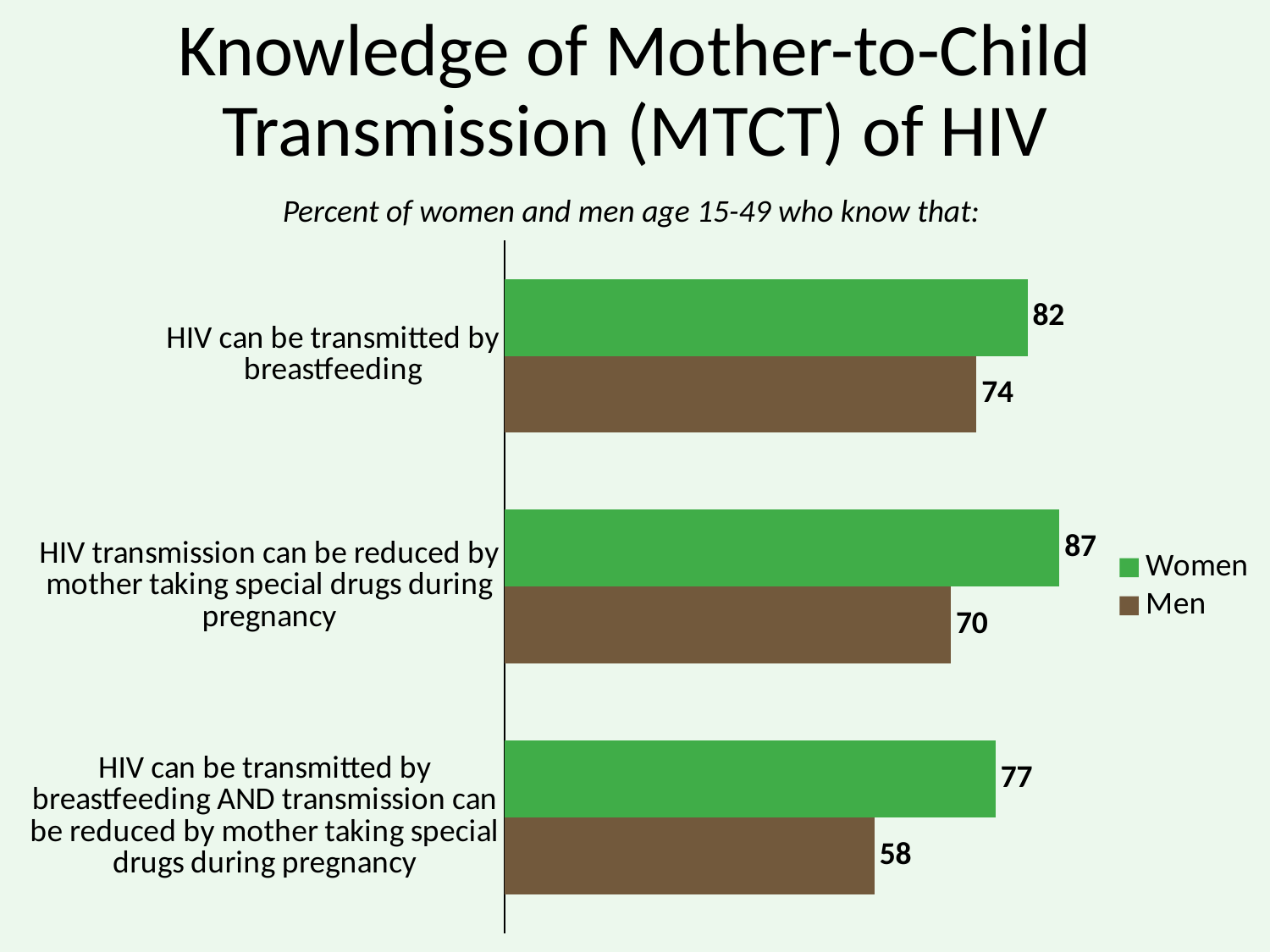

# Knowledge of Mother-to-Child Transmission (MTCT) of HIV
Percent of women and men age 15-49 who know that:

### Chart

| Category | Men | Women |
|---|---|---|
| HIV can be transmitted by breastfeeding AND transmission can be reduced by mother taking special drugs during pregnancy | 58.0 | 77.0 |
| HIV transmission can be reduced by mother taking special drugs during pregnancy | 70.0 | 87.0 |
| HIV can be transmitted by breastfeeding | 74.0 | 82.0 |